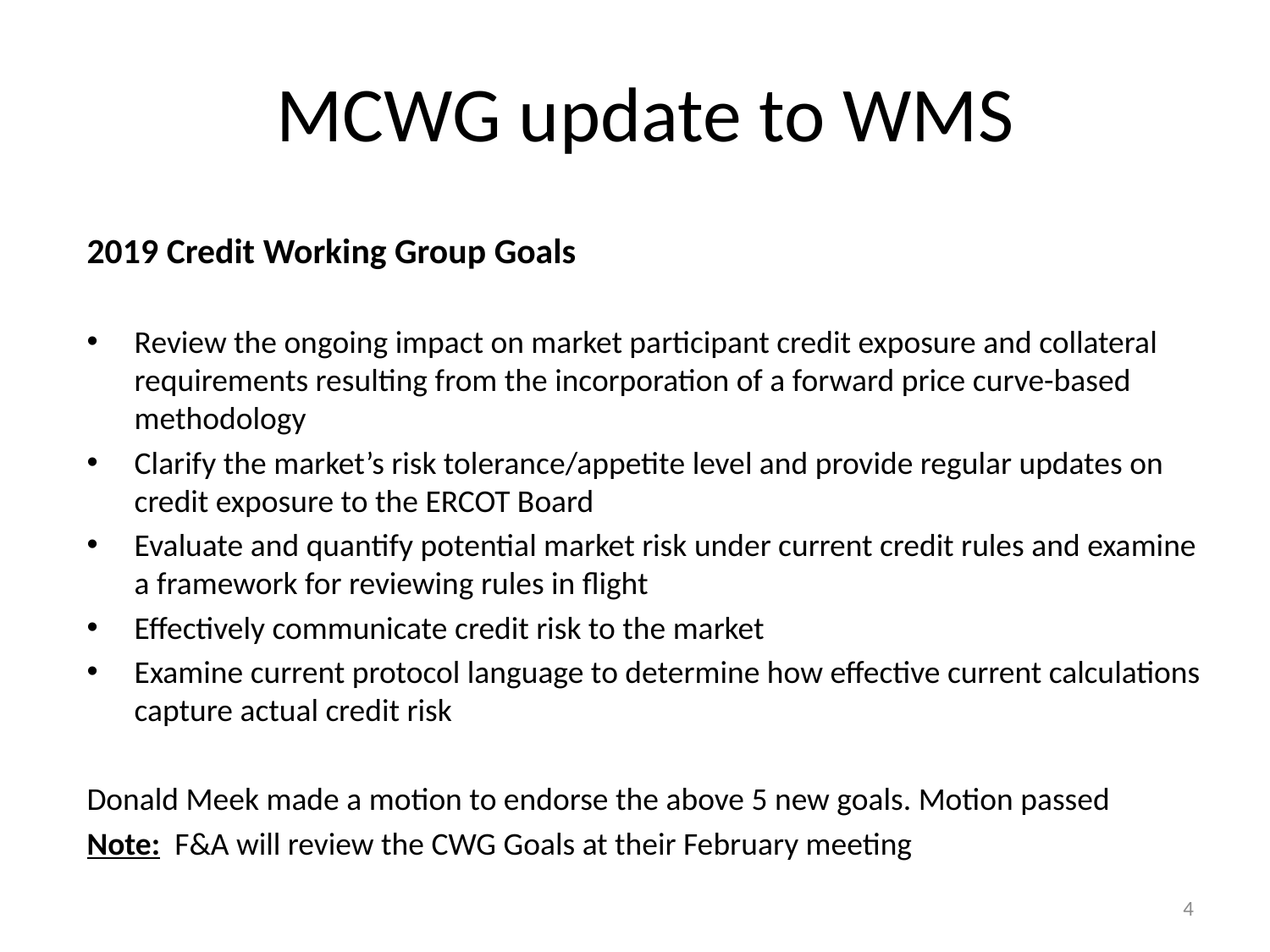

# MCWG update to WMS
2019 Credit Working Group Goals

Review the ongoing impact on market participant credit exposure and collateral requirements resulting from the incorporation of a forward price curve-based methodology
Clarify the market’s risk tolerance/appetite level and provide regular updates on credit exposure to the ERCOT Board
Evaluate and quantify potential market risk under current credit rules and examine a framework for reviewing rules in flight
Effectively communicate credit risk to the market
Examine current protocol language to determine how effective current calculations capture actual credit risk

Donald Meek made a motion to endorse the above 5 new goals. Motion passed
Note:  F&A will review the CWG Goals at their February meeting

4